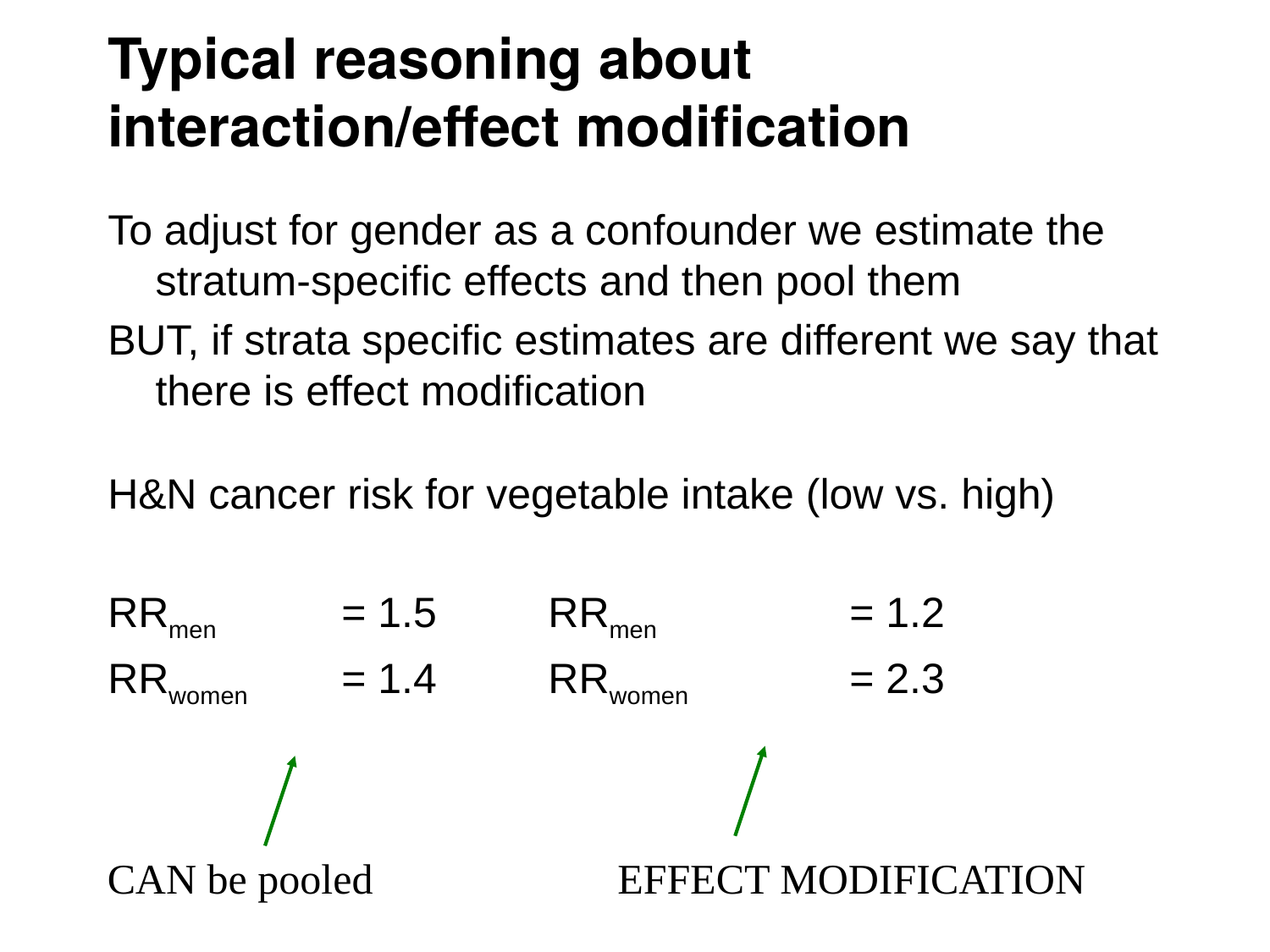

# Typical reasoning about interaction/effect modification
To adjust for gender as a confounder we estimate the stratum-specific effects and then pool them
BUT, if strata specific estimates are different we say that there is effect modification

H&N cancer risk for vegetable intake (low vs. high)

RRmen 	     = 1.5	 RRmen 	     = 1.2
RRwomen  	     = 1.4	 RRwomen  	     = 2.3

CAN be pooled
EFFECT MODIFICATION